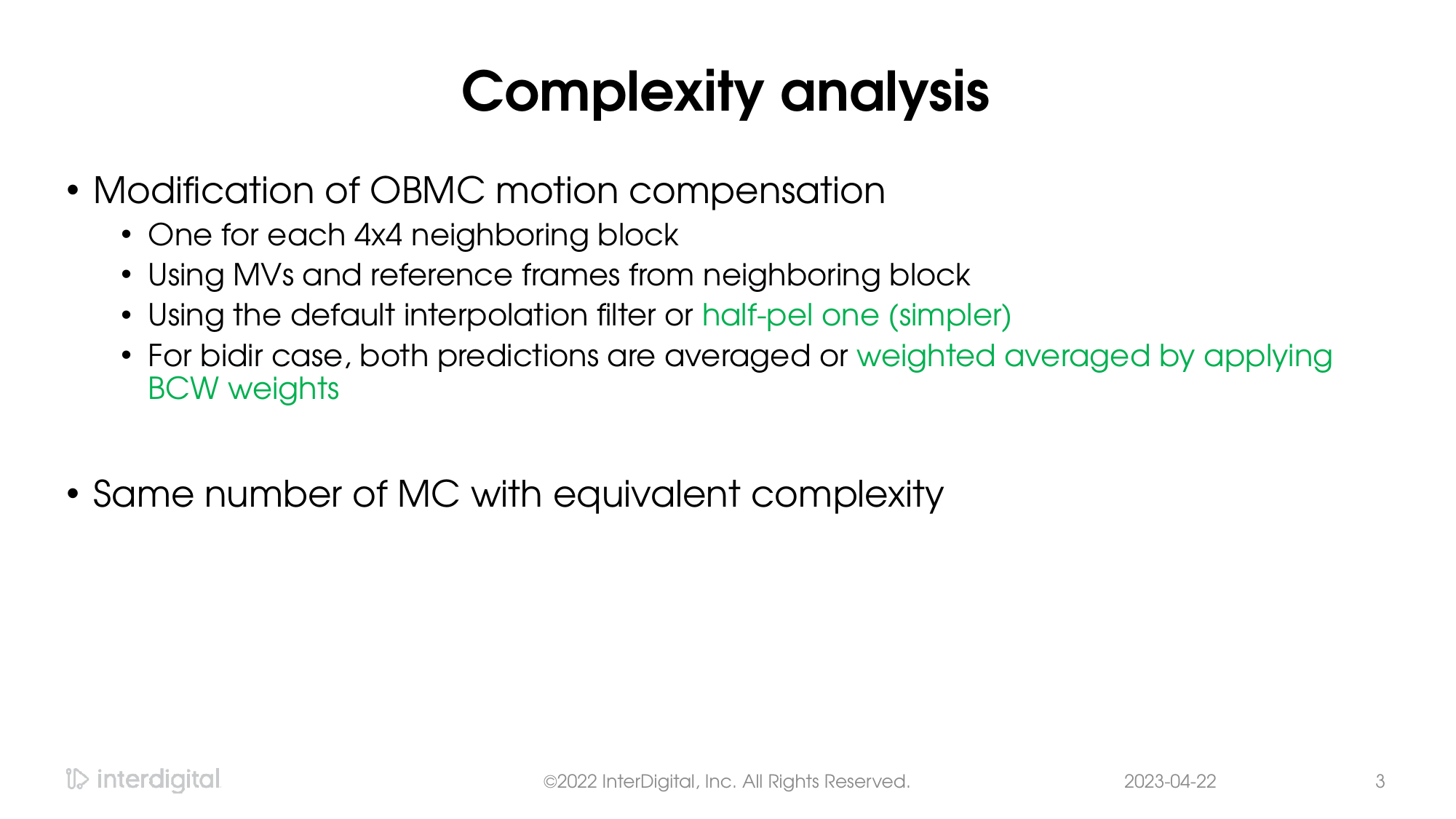

# Complexity analysis
Modification of OBMC motion compensation
One for each 4x4 neighboring block
Using MVs and reference frames from neighboring block
Using the default interpolation filter or half-pel one (simpler)
For bidir case, both predictions are averaged or weighted averaged by applying BCW weights

Same number of MC with equivalent complexity
©2022 InterDigital, Inc. All Rights Reserved.
2023-04-22
3